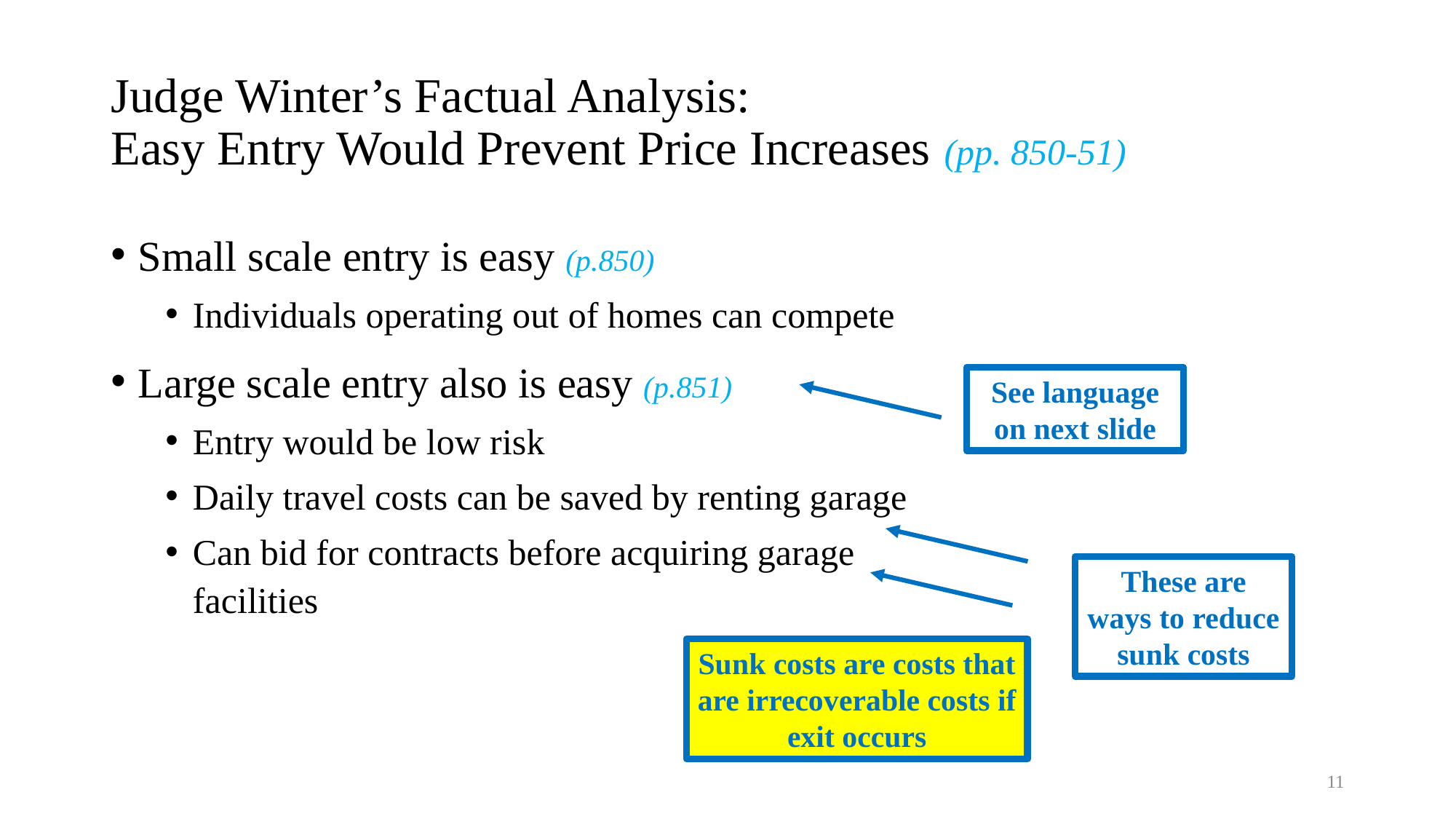

# Judge Winter’s Factual Analysis: Easy Entry Would Prevent Price Increases (pp. 850-51)
Small scale entry is easy (p.850)
Individuals operating out of homes can compete
Large scale entry also is easy (p.851)
Entry would be low risk
Daily travel costs can be saved by renting garage
Can bid for contracts before acquiring garage facilities
See language on next slide
These are ways to reduce sunk costs
Sunk costs are costs that are irrecoverable costs if exit occurs
11